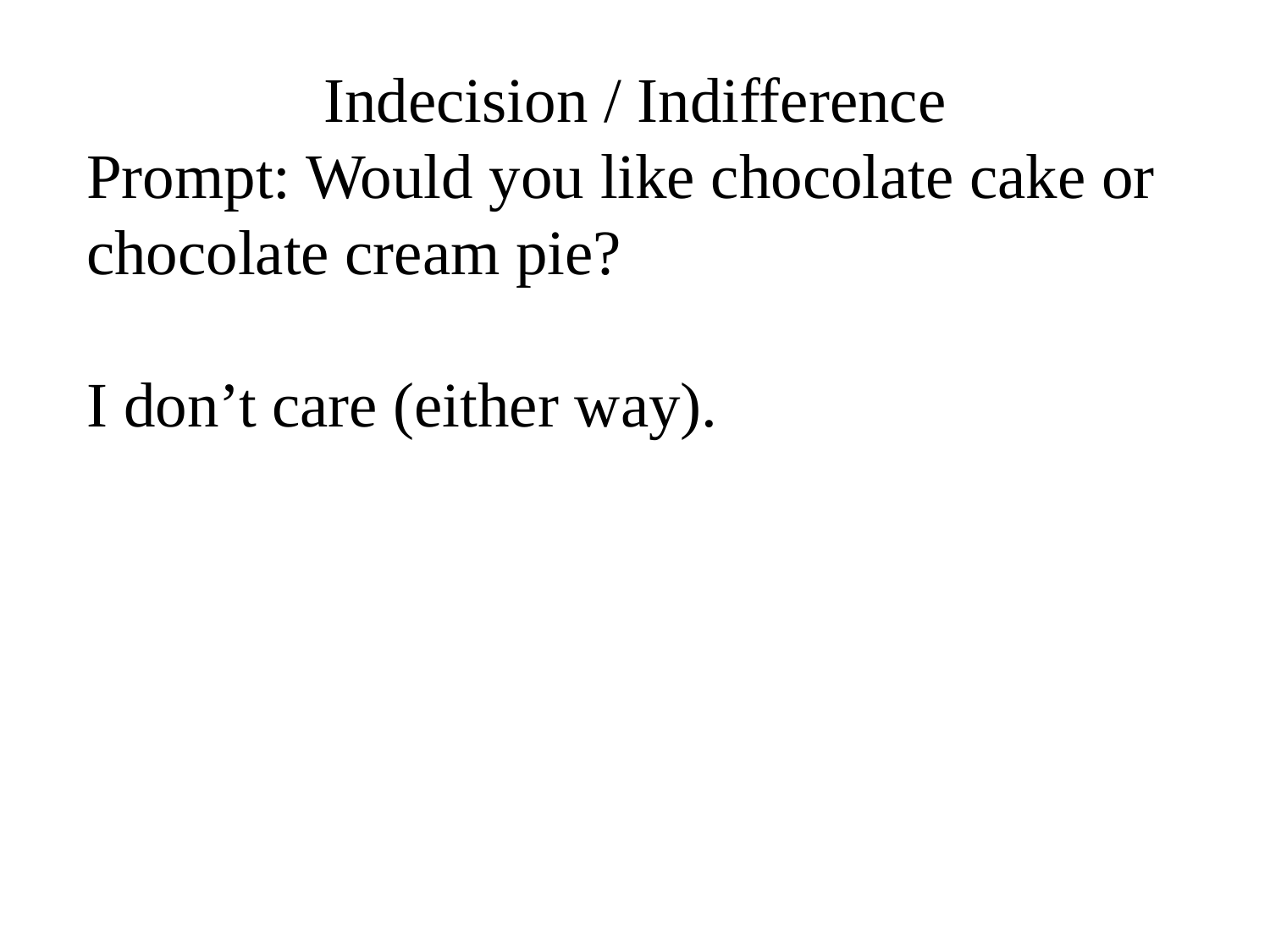

Indecision / Indifference
Prompt: Would you like chocolate cake or chocolate cream pie?

I don’t care (either way).